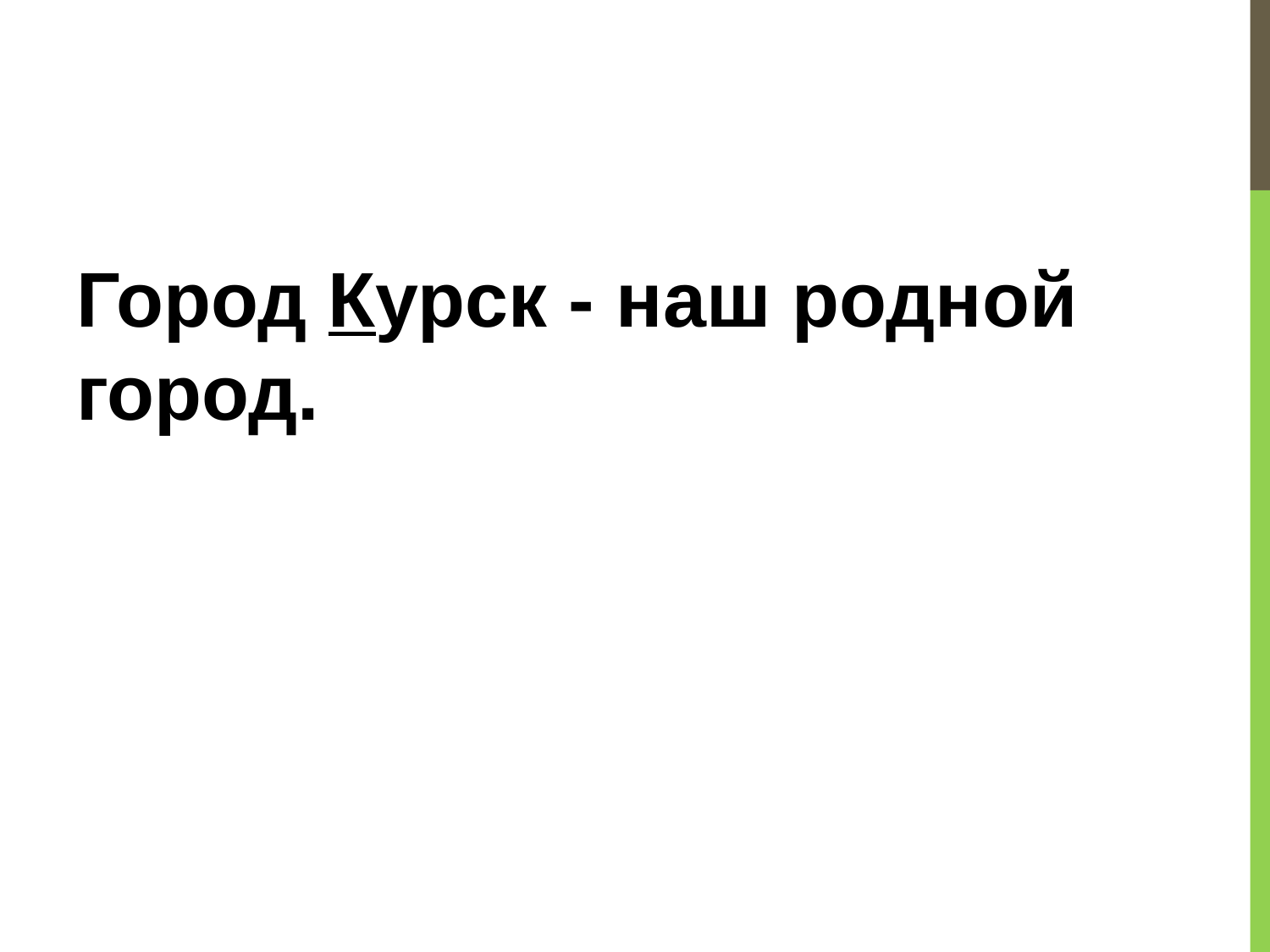

#
Город Курск - наш родной город.